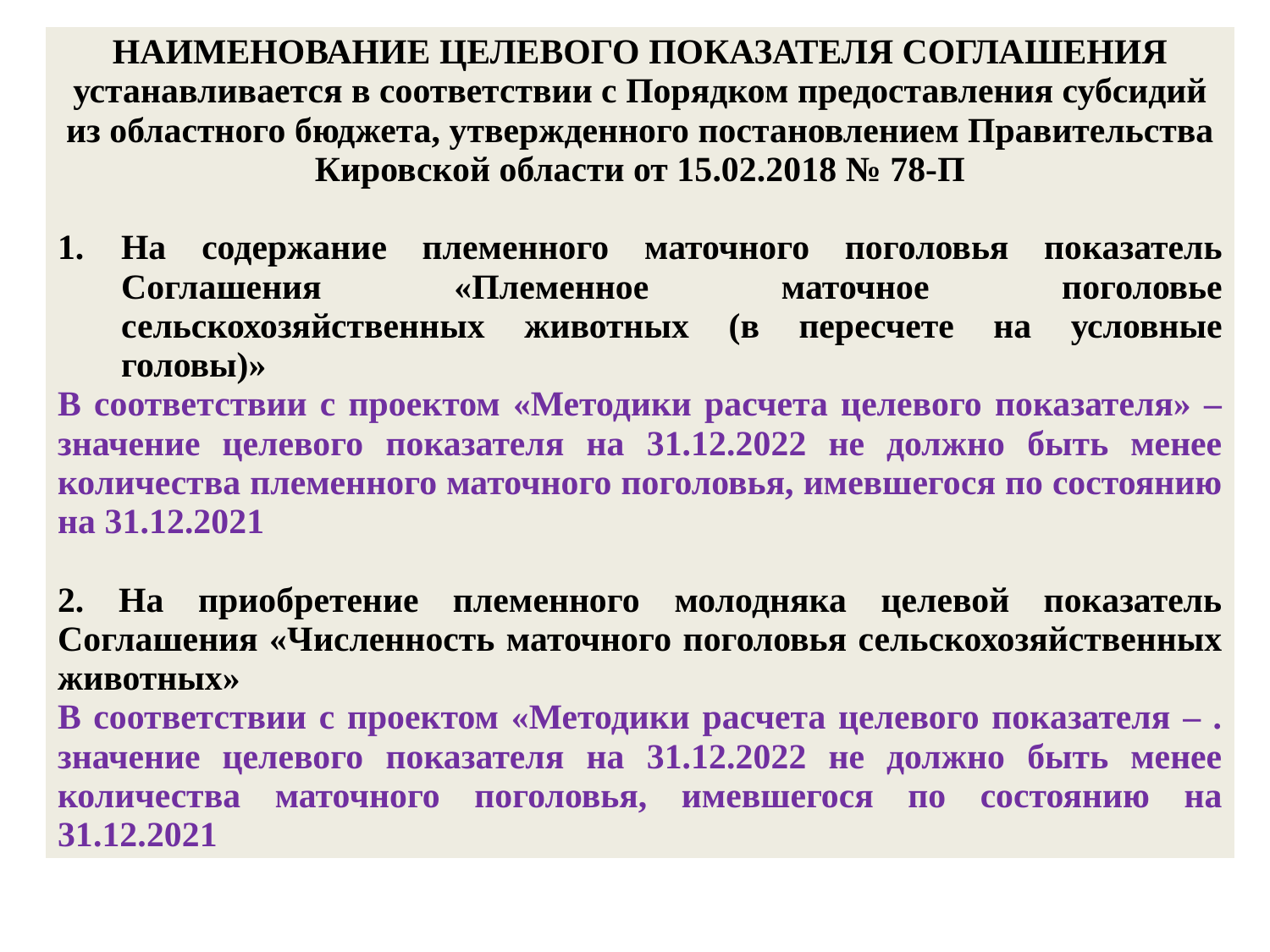

| НАИМЕНОВАНИЕ ЦЕЛЕВОГО ПОКАЗАТЕЛЯ СОГЛАШЕНИЯ устанавливается в соответствии с Порядком предоставления субсидий из областного бюджета, утвержденного постановлением Правительства Кировской области от 15.02.2018 № 78-П На содержание племенного маточного поголовья показатель Соглашения «Племенное маточное поголовье сельскохозяйственных животных (в пересчете на условные головы)» В соответствии с проектом «Методики расчета целевого показателя» – значение целевого показателя на 31.12.2022 не должно быть менее количества племенного маточного поголовья, имевшегося по состоянию на 31.12.2021 2. На приобретение племенного молодняка целевой показатель Соглашения «Численность маточного поголовья сельскохозяйственных животных» В соответствии с проектом «Методики расчета целевого показателя – . значение целевого показателя на 31.12.2022 не должно быть менее количества маточного поголовья, имевшегося по состоянию на 31.12.2021 |
| --- |